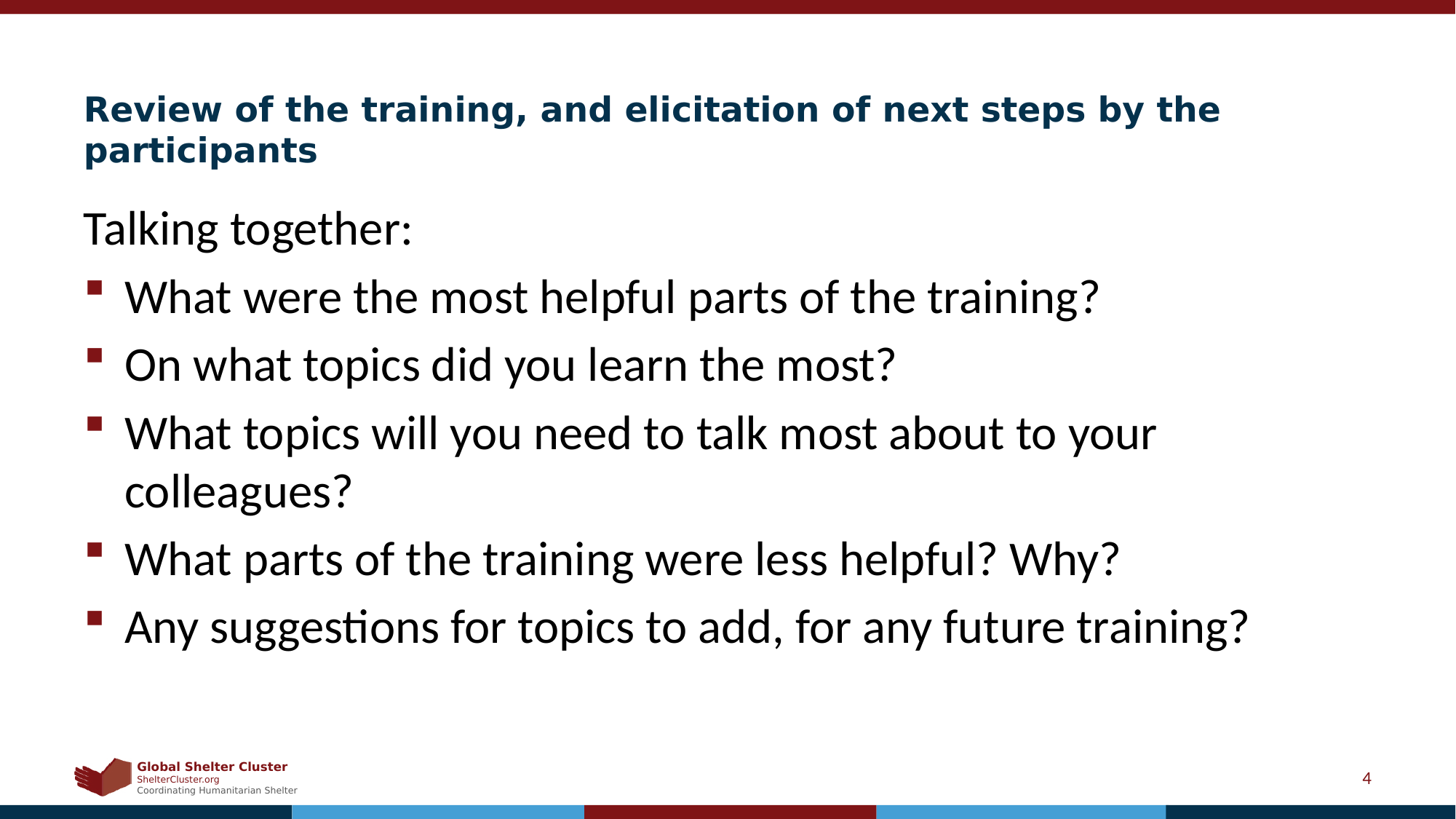

# Review of the training, and elicitation of next steps by the participants
Talking together:
What were the most helpful parts of the training?
On what topics did you learn the most?
What topics will you need to talk most about to your colleagues?
What parts of the training were less helpful? Why?
Any suggestions for topics to add, for any future training?
4